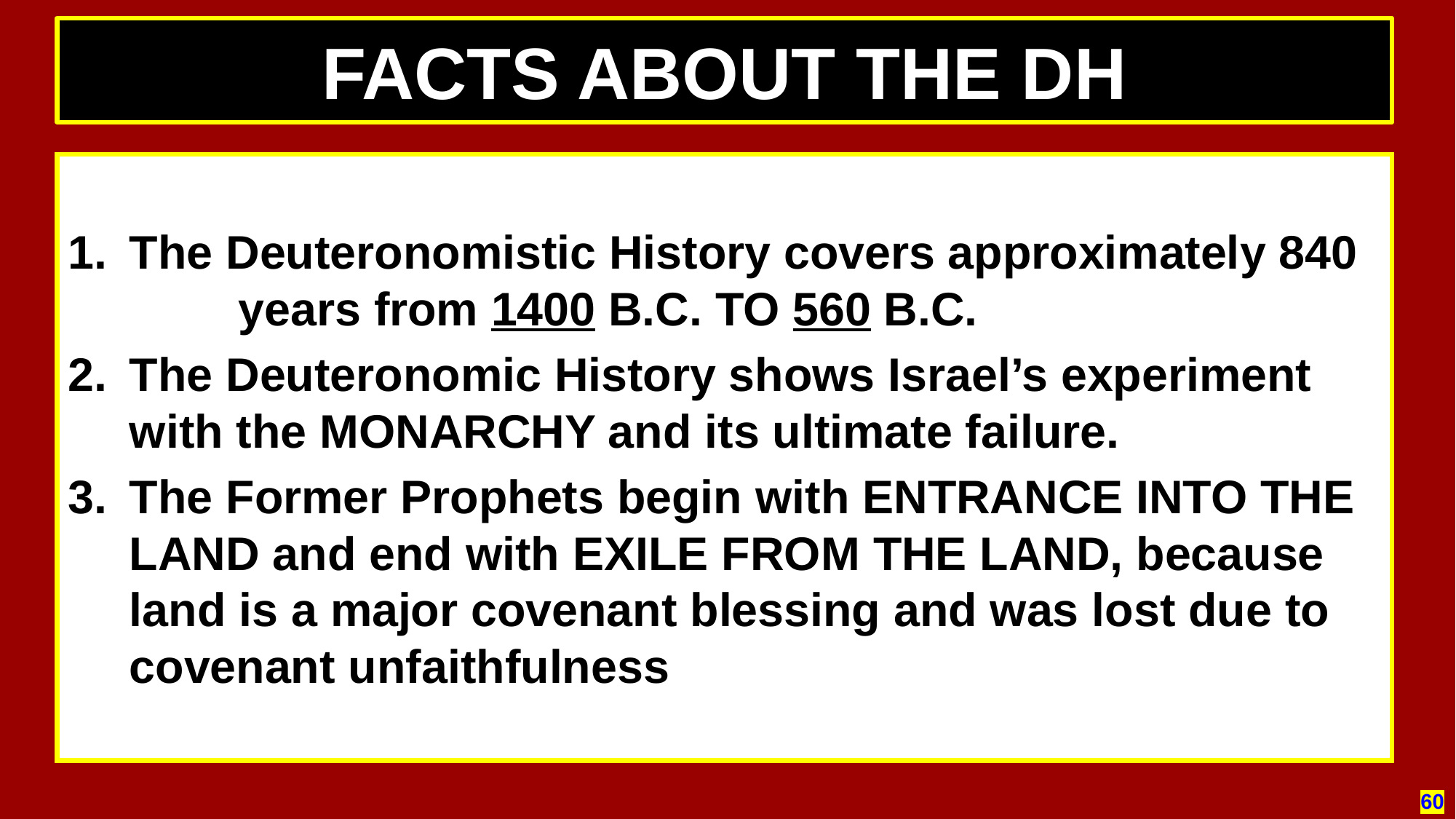

# FACTS ABOUT THE DH
The Deuteronomistic History covers approximately 840 	years from 1400 B.C. TO 560 B.C.
The Deuteronomic History shows Israel’s experiment with the MONARCHY and its ultimate failure.
The Former Prophets begin with ENTRANCE INTO THE LAND and end with EXILE FROM THE LAND, because land is a major covenant blessing and was lost due to covenant unfaithfulness
60